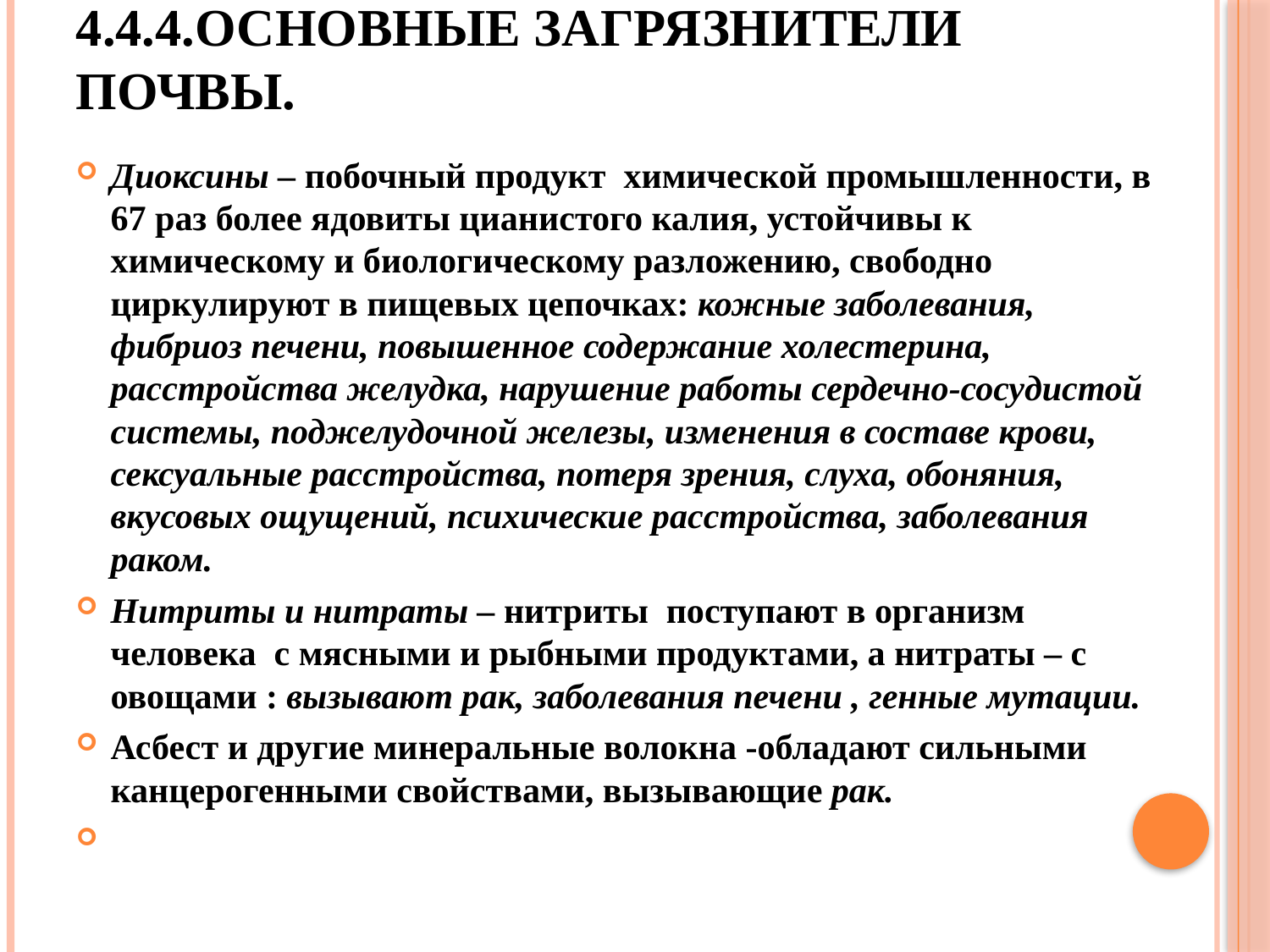

# 4.4.4.Основные загрязнители почвы.
Диоксины – побочный продукт  химической промышленности, в 67 раз более ядовиты цианистого калия, устойчивы к химическому и биологическому разложению, свободно циркулируют в пищевых цепочках: кожные заболевания, фибриоз печени, повышенное содержание холестерина, расстройства желудка, нарушение работы сердечно-сосудистой системы, поджелудочной железы, изменения в составе крови, сексуальные расстройства, потеря зрения, слуха, обоняния, вкусовых ощущений, психические расстройства, заболевания раком.
Нитриты и нитраты – нитриты  поступают в организм человека  с мясными и рыбными продуктами, а нитраты – с овощами : вызывают рак, заболевания печени , генные мутации.
Асбест и другие минеральные волокна -обладают сильными канцерогенными свойствами, вызывающие рак.